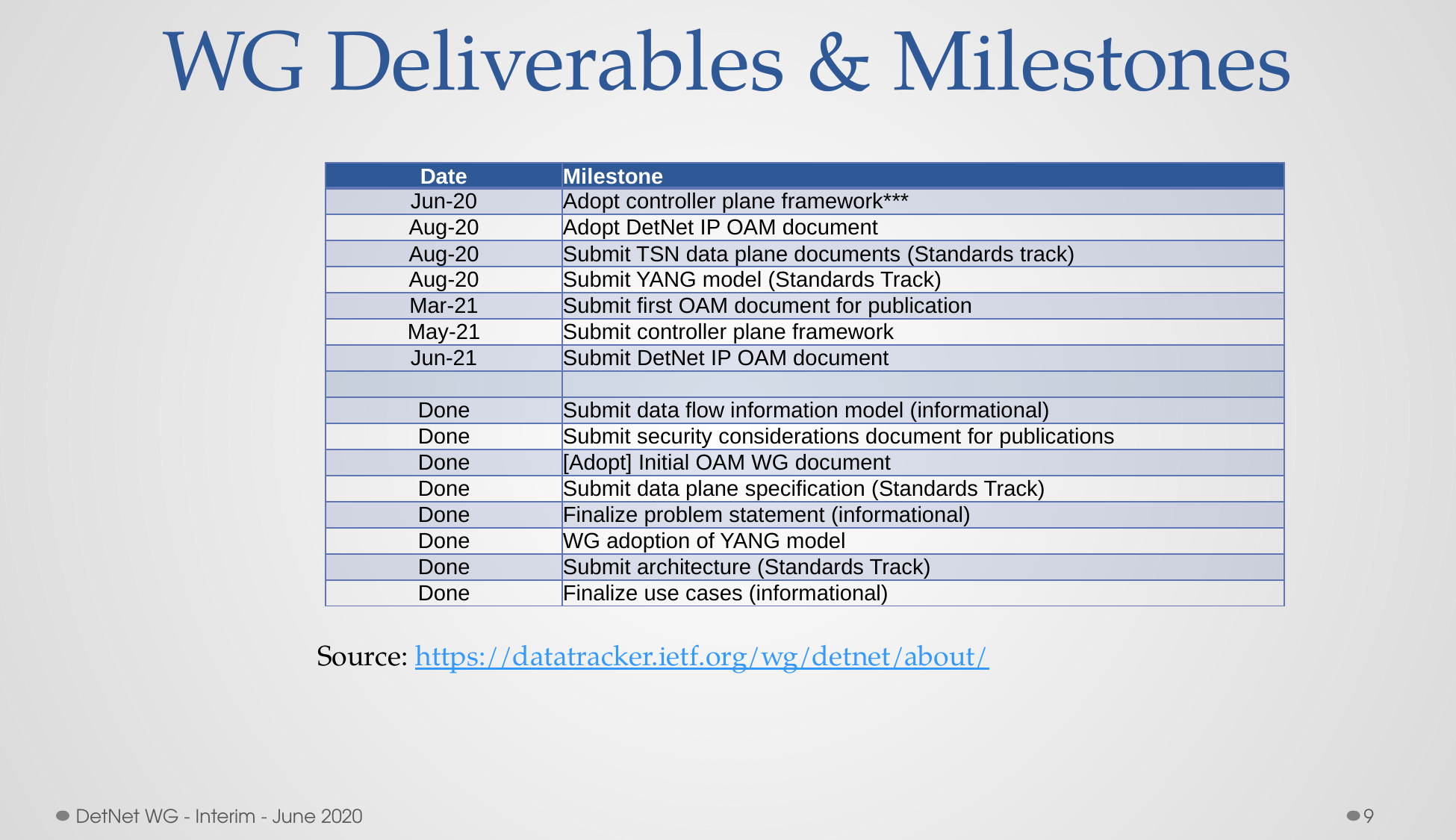

# WG Deliverables & Milestones

| Date | Milestone |
| --- | --- |
| Jun-20 | Adopt controller plane framework\*\*\* |
| Aug-20 | Adopt DetNet IP OAM document |
| Aug-20 | Submit TSN data plane documents (Standards track) |
| Aug-20 | Submit YANG model (Standards Track) |
| Mar-21 | Submit first OAM document for publication |
| May-21 | Submit controller plane framework |
| Jun-21 | Submit DetNet IP OAM document |
|  |  |
| Done | Submit data flow information model (informational) |
| Done | Submit security considerations document for publications |
| Done | [Adopt] Initial OAM WG document |
| Done | Submit data plane specification (Standards Track) |
| Done | Finalize problem statement (informational) |
| Done | WG adoption of YANG model |
| Done | Submit architecture (Standards Track) |
| Done | Finalize use cases (informational) |
Source: https://datatracker.ietf.org/wg/detnet/about/
DetNet WG - Interim - June 2020
9